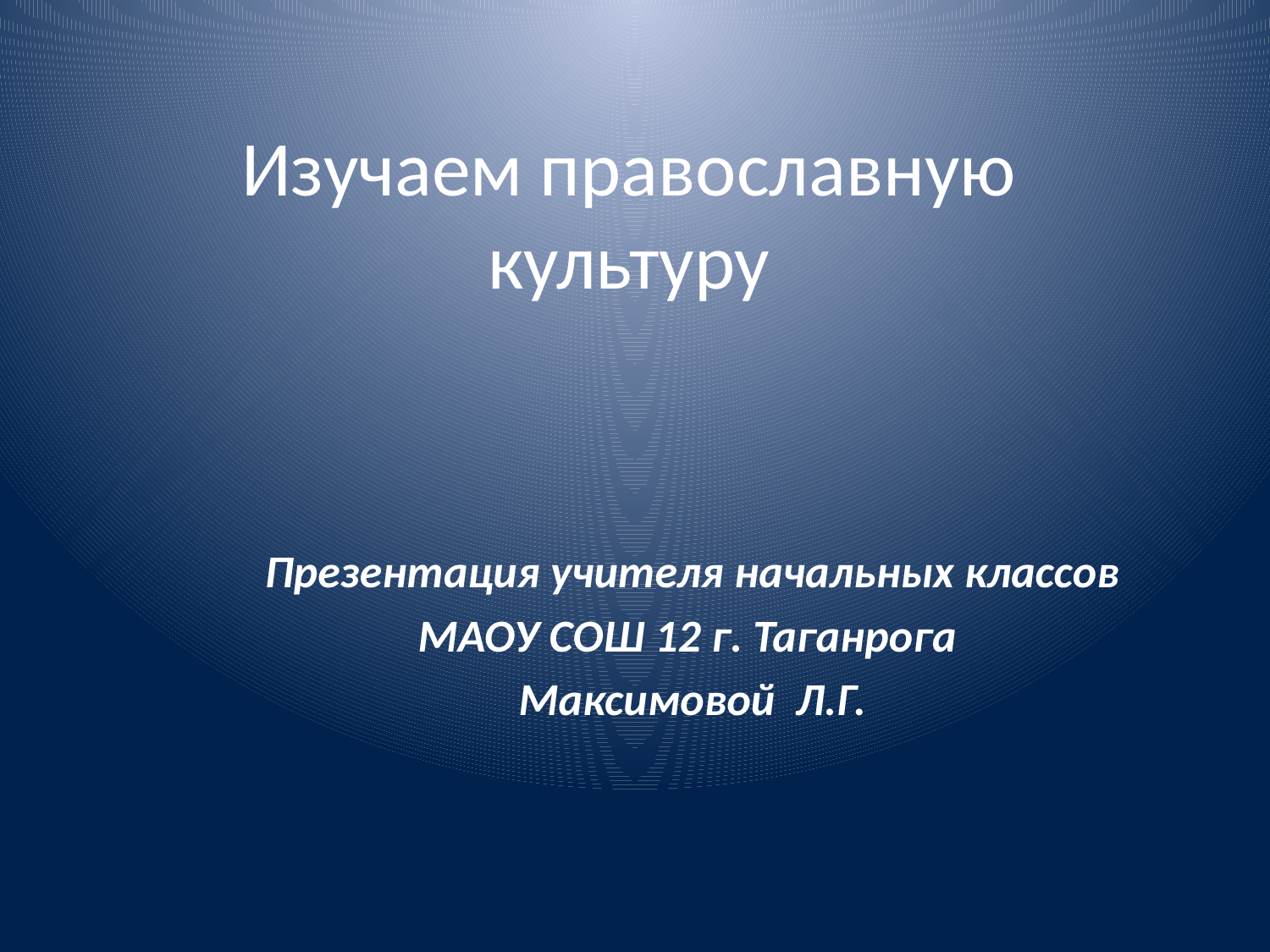

# Изучаем православную культуру
Презентация учителя начальных классов
МАОУ СОШ 12 г. Таганрога
 Максимовой  Л.Г.